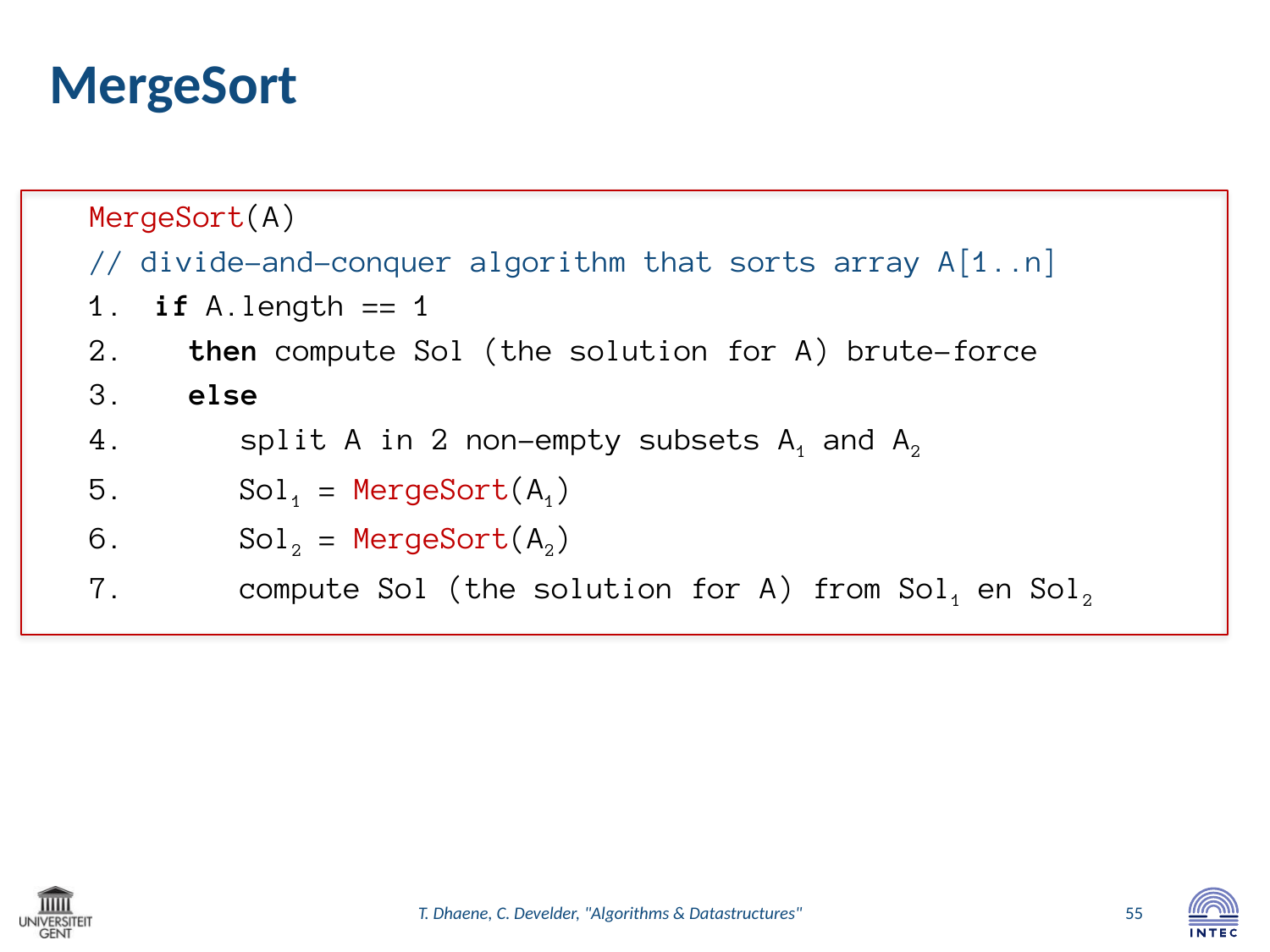

# MergeSort
MergeSort(A)
// divide-and-conquer algorithm that sorts array A[1..n]
 if A.length == 1
   then compute Sol (the solution for A) brute-force
   else
      split A in 2 non-empty subsets A1 and A2
     Sol1 = MergeSort(A1)
     Sol2 = MergeSort(A2)
     compute Sol (the solution for A) from Sol1 en Sol2

T. Dhaene, C. Develder, "Algorithms & Datastructures"
55